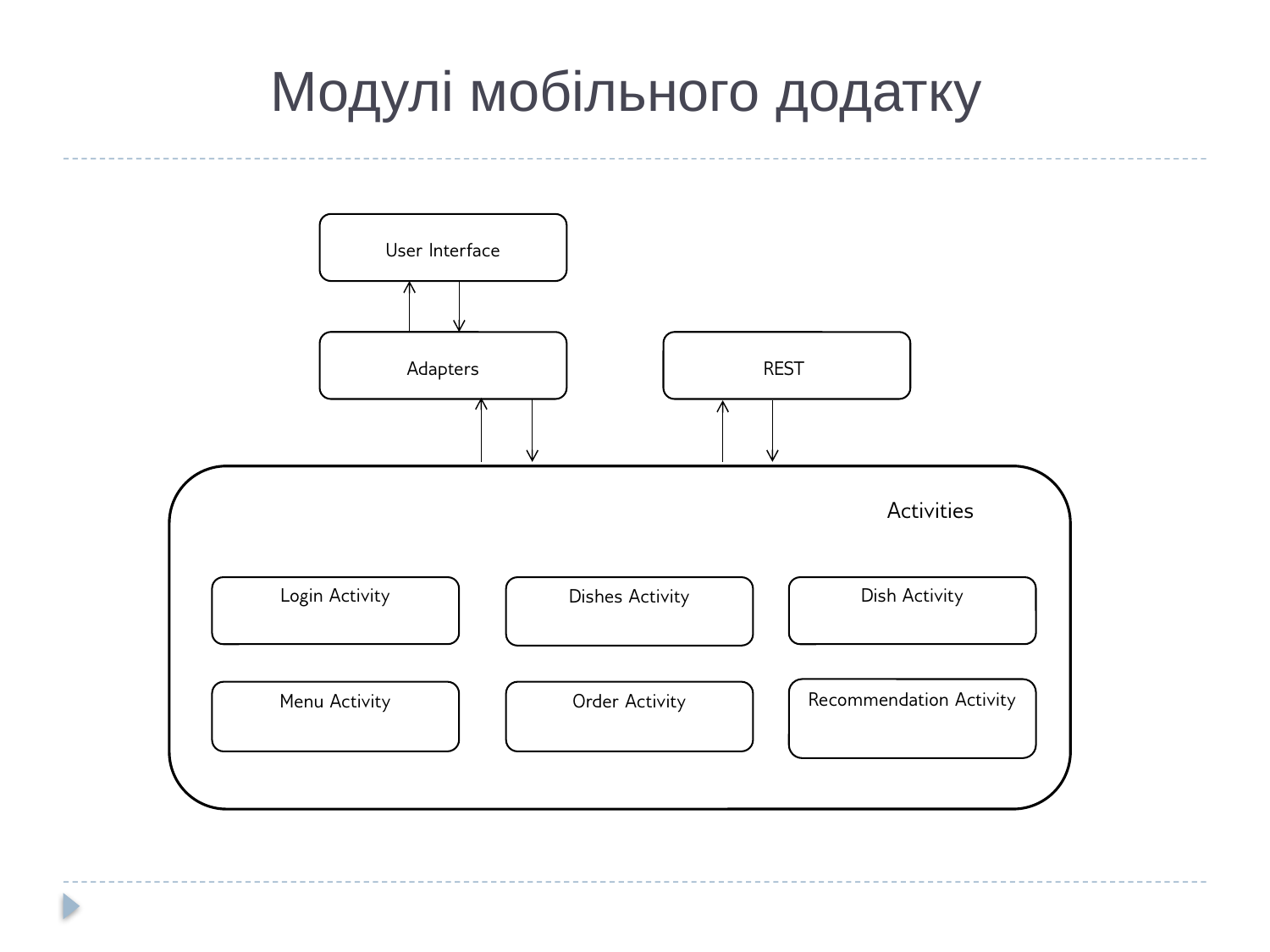

# Модулі мобільного додатку
User Interface
Adapters
REST

Activities
Login Activity

Dishes Activity

Dish Activity

Recommendation Activity

Menu Activity

Order Activity